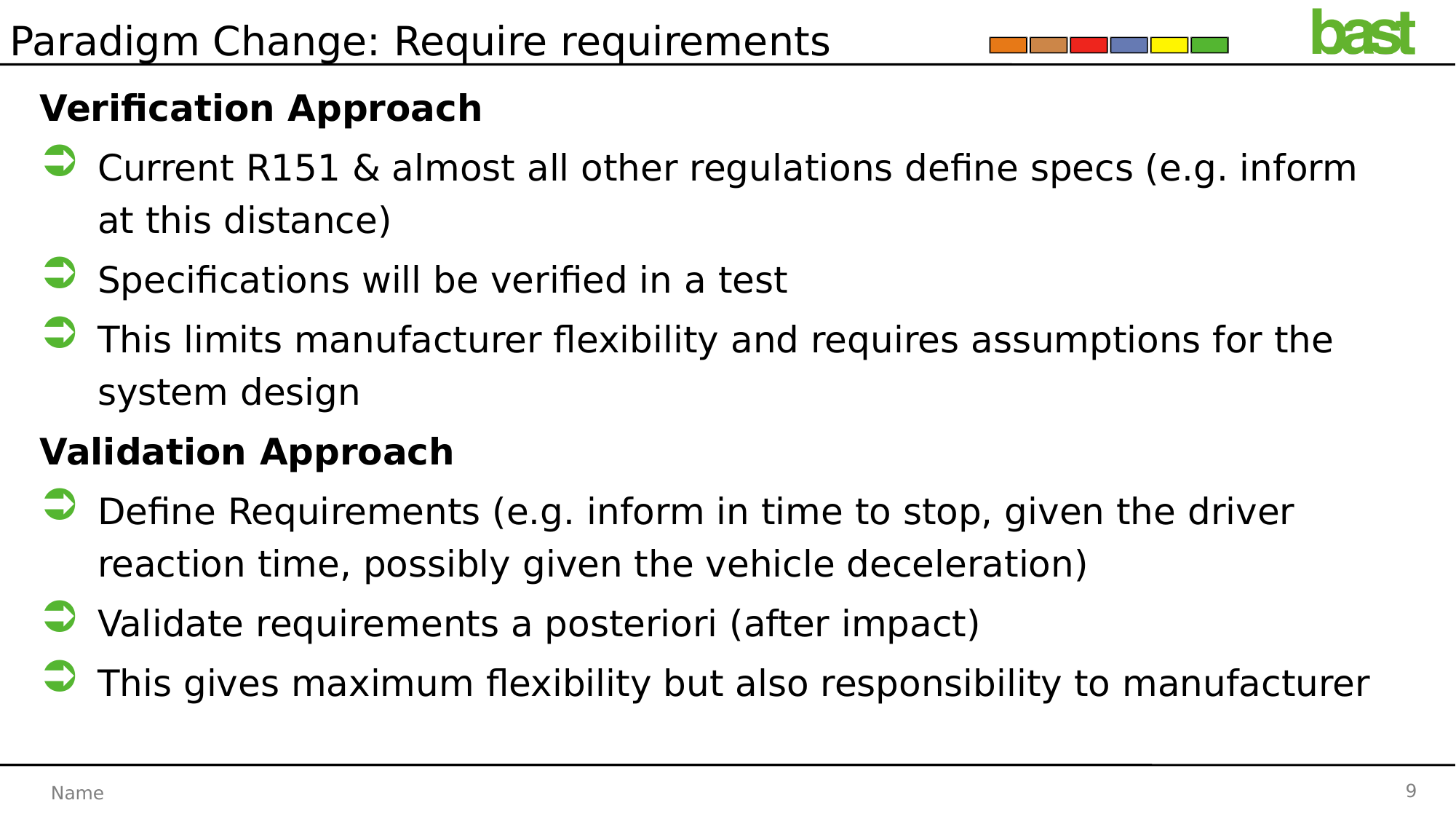

# Paradigm Change: Require requirements
Verification Approach
Current R151 & almost all other regulations define specs (e.g. inform at this distance)
Specifications will be verified in a test
This limits manufacturer flexibility and requires assumptions for the system design
Validation Approach
Define Requirements (e.g. inform in time to stop, given the driver reaction time, possibly given the vehicle deceleration)
Validate requirements a posteriori (after impact)
This gives maximum flexibility but also responsibility to manufacturer